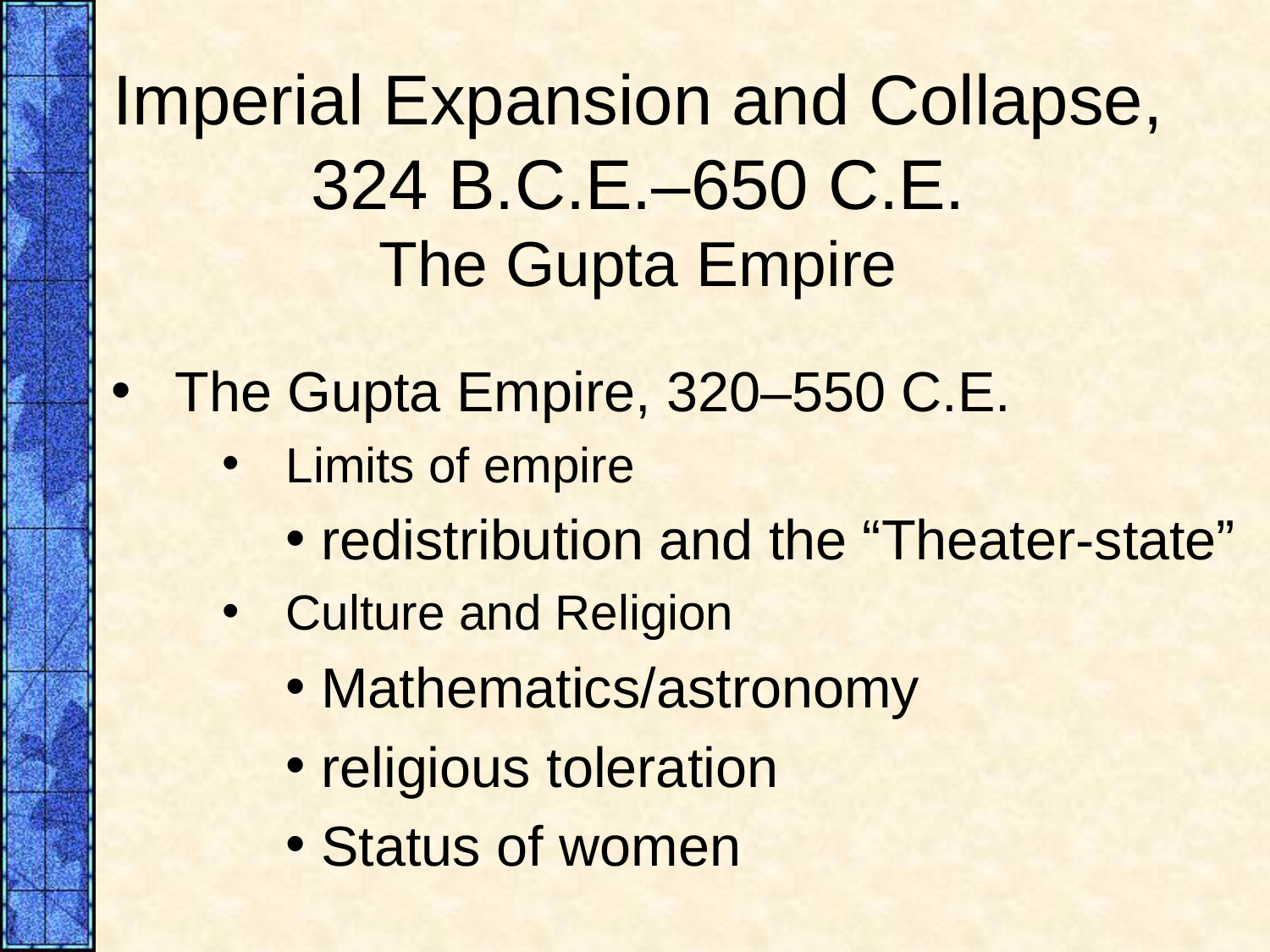

# Imperial Expansion and Collapse, 324 B.C.E.–650 C.E. The Gupta Empire
The Gupta Empire, 320–550 C.E.
Limits of empire
 redistribution and the “Theater-state”
Culture and Religion
 Mathematics/astronomy
 religious toleration
 Status of women